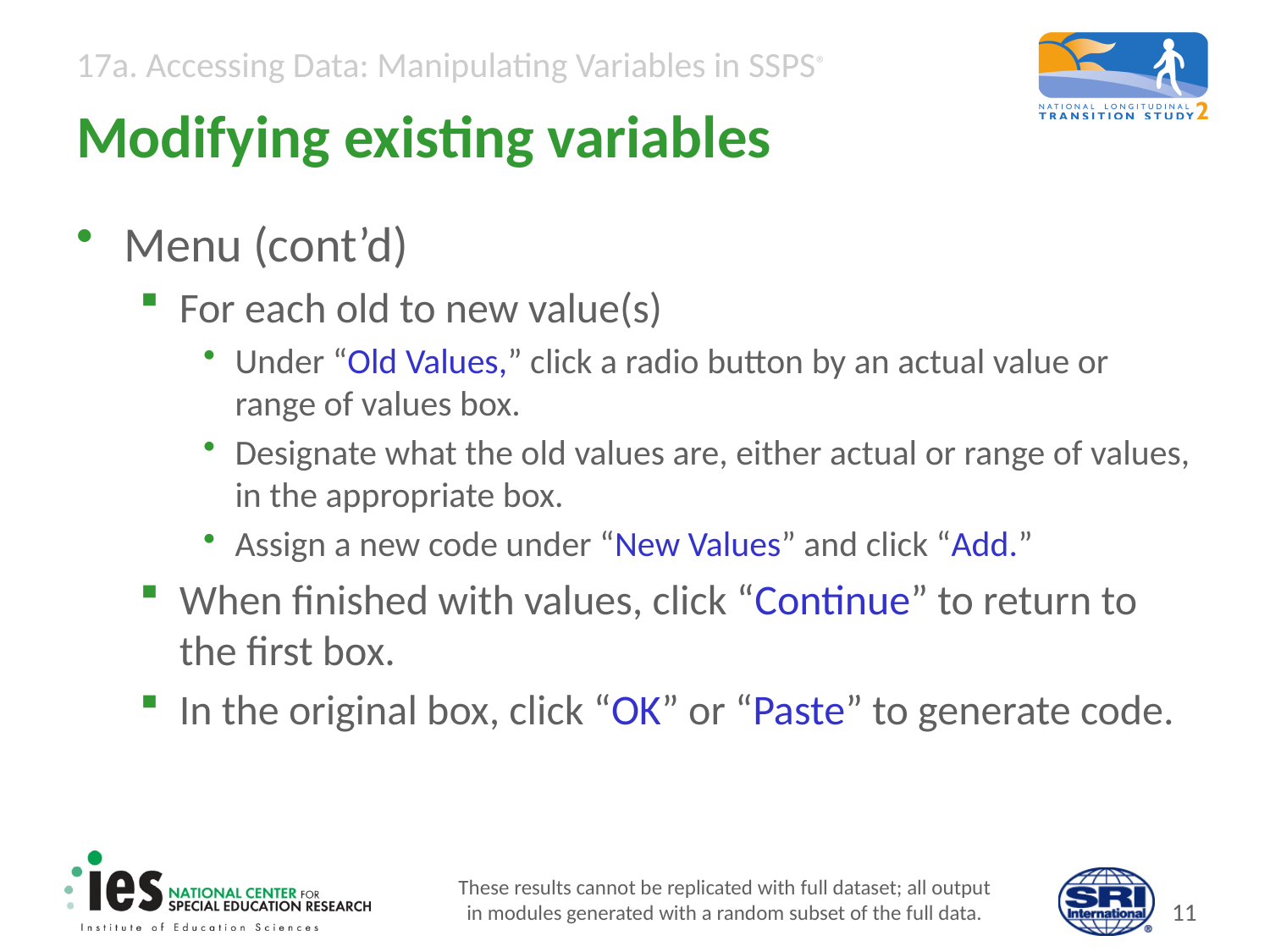

# Modifying existing variables
Menu (cont’d)
For each old to new value(s)
Under “Old Values,” click a radio button by an actual value or range of values box.
Designate what the old values are, either actual or range of values, in the appropriate box.
Assign a new code under “New Values” and click “Add.”
When finished with values, click “Continue” to return to the first box.
In the original box, click “OK” or “Paste” to generate code.
These results cannot be replicated with full dataset; all output
in modules generated with a random subset of the full data.
11